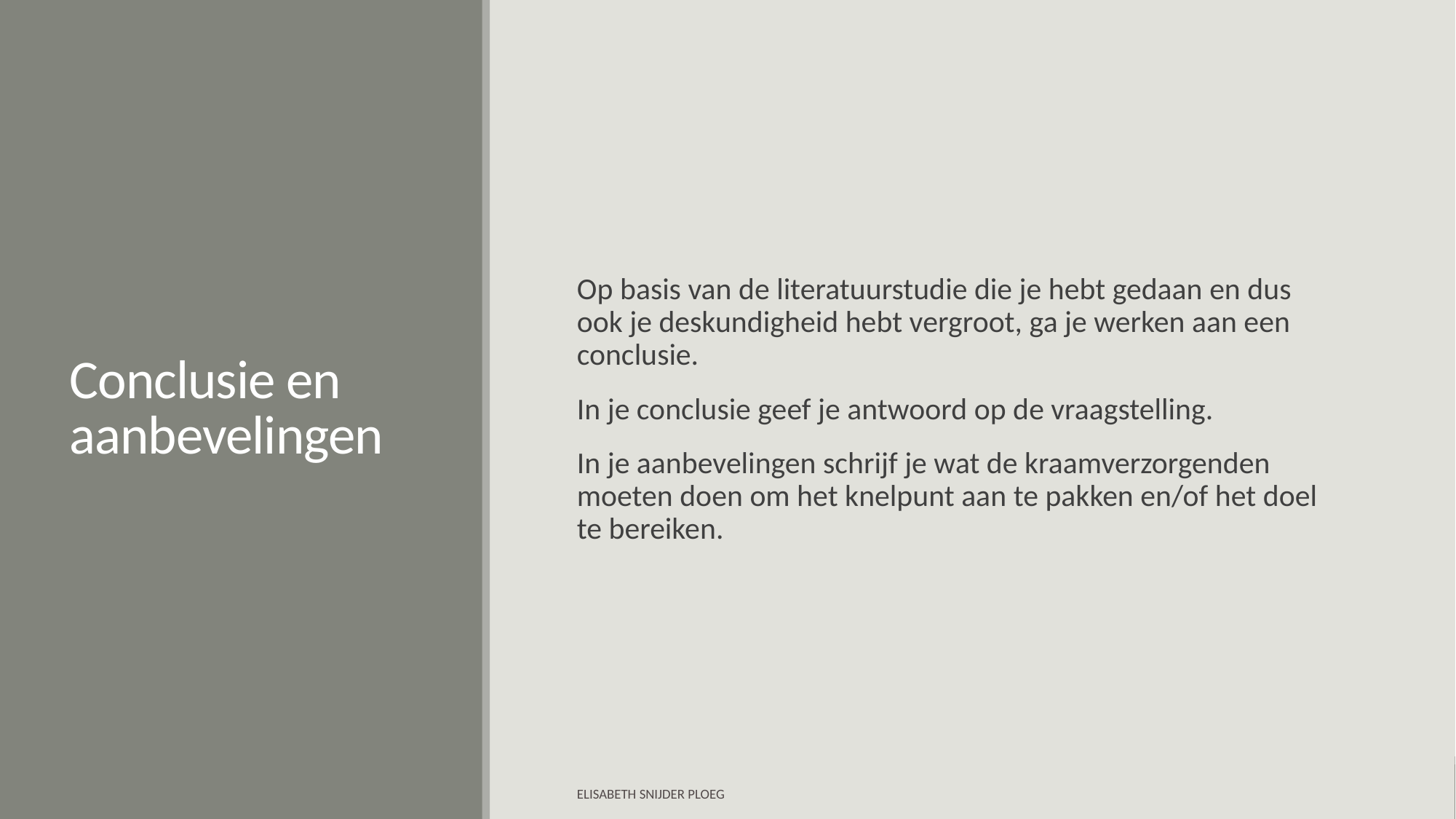

# Conclusie en aanbevelingen
Op basis van de literatuurstudie die je hebt gedaan en dus ook je deskundigheid hebt vergroot, ga je werken aan een conclusie.
In je conclusie geef je antwoord op de vraagstelling.
In je aanbevelingen schrijf je wat de kraamverzorgenden moeten doen om het knelpunt aan te pakken en/of het doel te bereiken.
Elisabeth Snijder Ploeg